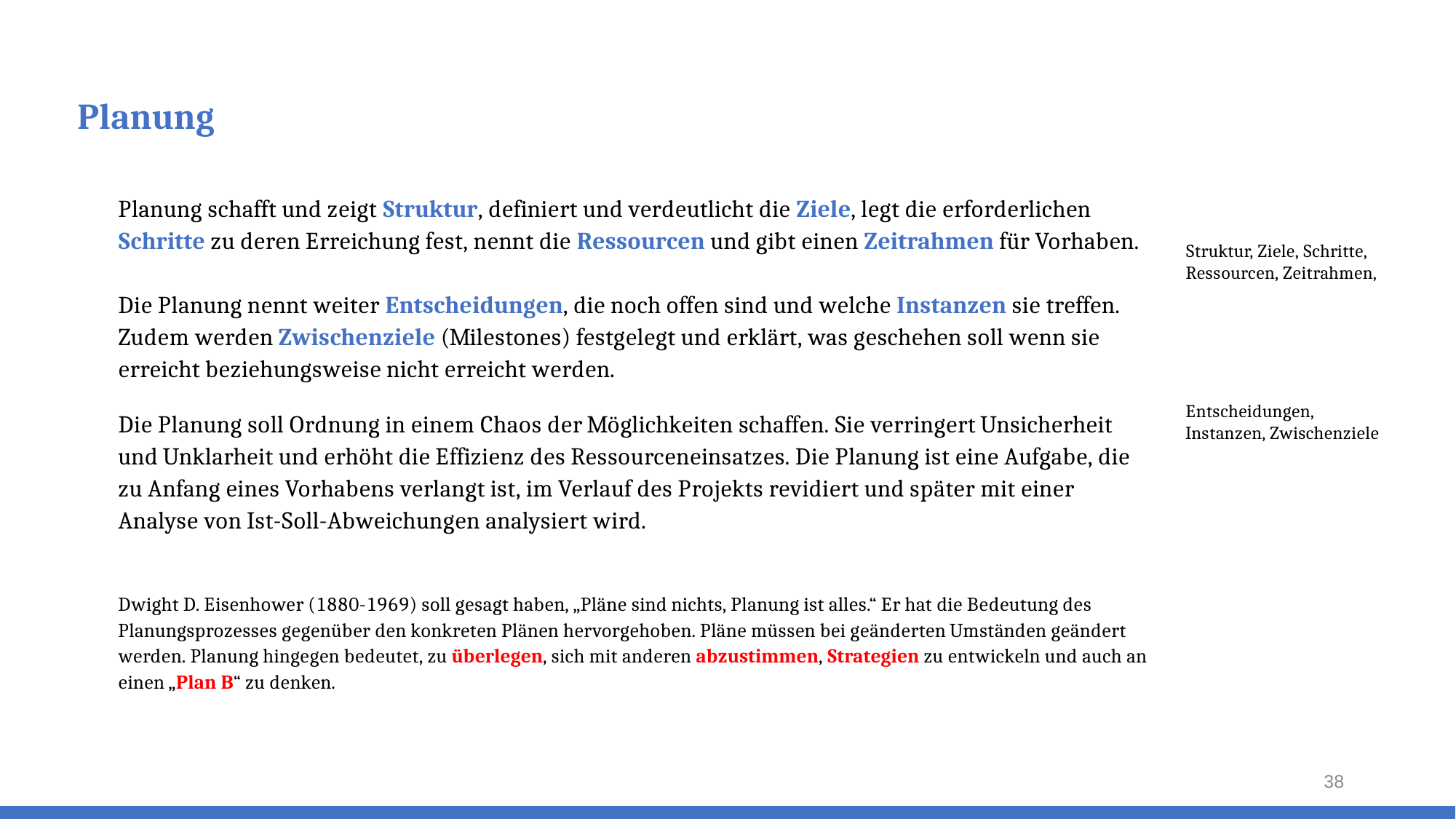

# Planung
Struktur, Ziele, Schritte, Ressourcen, Zeitrahmen,
Entscheidungen, Instanzen, Zwischenziele
Planung schafft und zeigt Struktur, definiert und verdeutlicht die Ziele, legt die erforderlichen Schritte zu deren Erreichung fest, nennt die Ressourcen und gibt einen Zeitrahmen für Vorhaben.
Die Planung nennt weiter Entscheidungen, die noch offen sind und welche Instanzen sie treffen. Zudem werden Zwischenziele (Milestones) festgelegt und erklärt, was geschehen soll wenn sie erreicht beziehungsweise nicht erreicht werden.
Die Planung soll Ordnung in einem Chaos der Möglichkeiten schaffen. Sie verringert Unsicherheit und Unklarheit und erhöht die Effizienz des Ressourceneinsatzes. Die Planung ist eine Aufgabe, die zu Anfang eines Vorhabens verlangt ist, im Verlauf des Projekts revidiert und später mit einer Analyse von Ist-Soll-Abweichungen analysiert wird.
Dwight D. Eisenhower (1880-1969) soll gesagt haben, „Pläne sind nichts, Planung ist alles.“ Er hat die Bedeutung des Planungsprozesses gegenüber den konkreten Plänen hervorgehoben. Pläne müssen bei geänderten Umständen geändert werden. Planung hingegen bedeutet, zu überlegen, sich mit anderen abzustimmen, Strategien zu entwickeln und auch an einen „Plan B“ zu denken.

38